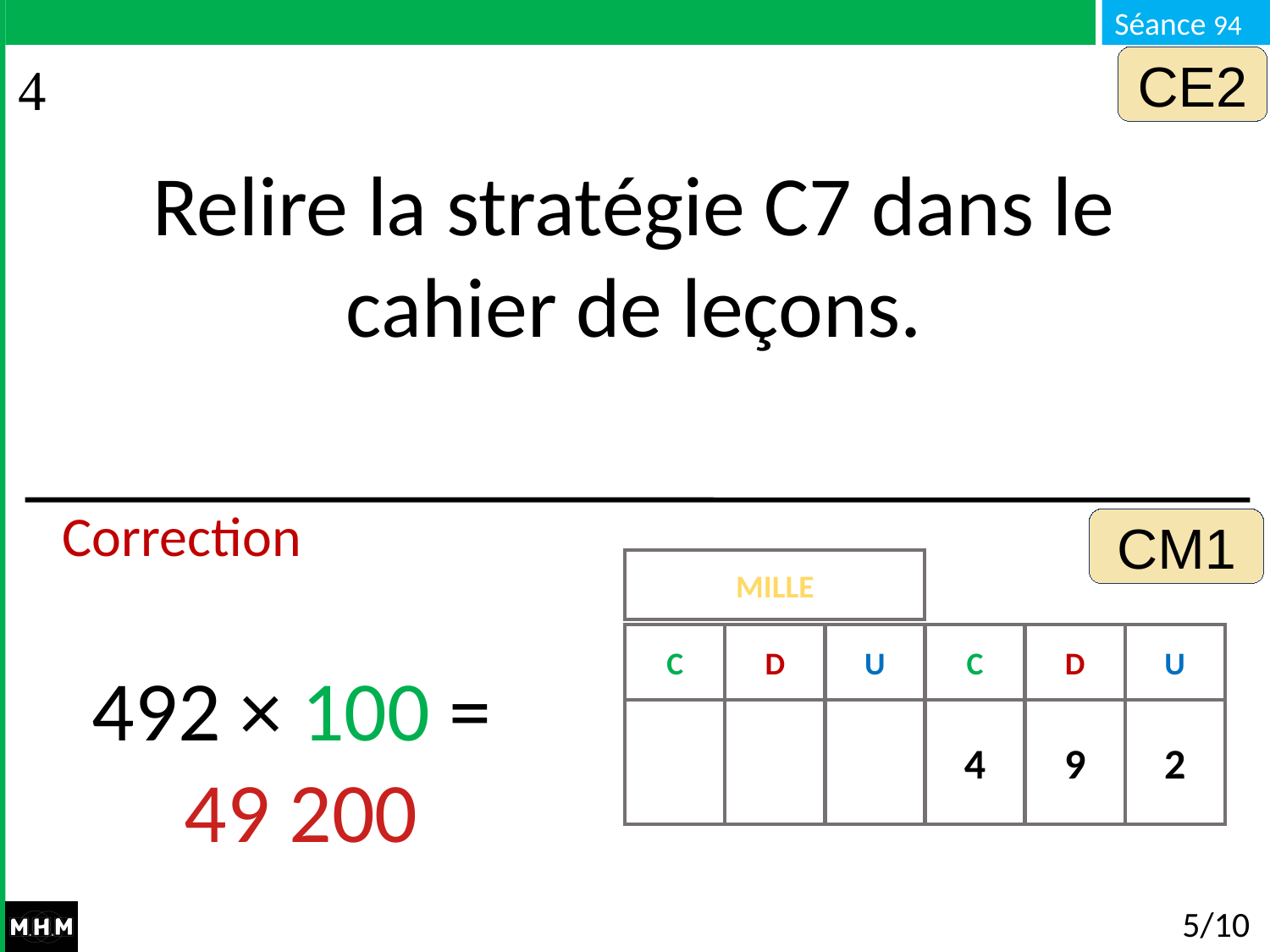

CE2
Relire la stratégie C7 dans le cahier de leçons.

Correction
CM1
MILLE
C
D
U
C
D
U
492 × 100 =
49 200

4
9
2
0
0
# 5/10